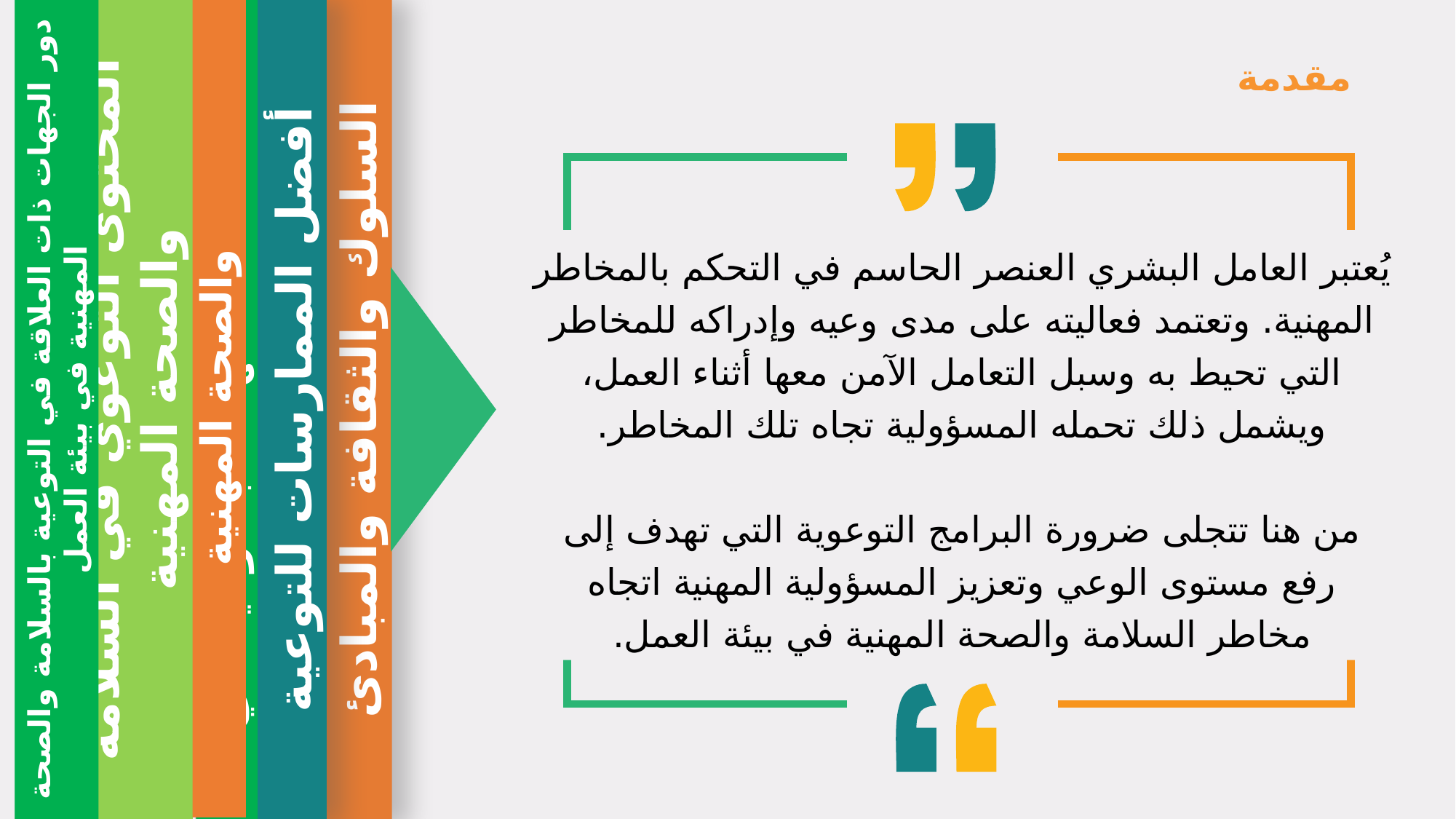

2013

السلوك والثقافة والمبادئ

2014
مقدمة

يُعتبر العامل البشري العنصر الحاسم في التحكم بالمخاطر المهنية. وتعتمد فعاليته على مدى وعيه وإدراكه للمخاطر التي تحيط به وسبل التعامل الآمن معها أثناء العمل، ويشمل ذلك تحمله المسؤولية تجاه تلك المخاطر.

من هنا تتجلى ضرورة البرامج التوعوية التي تهدف إلى رفع مستوى الوعي وتعزيز المسؤولية المهنية اتجاه مخاطر السلامة والصحة المهنية في بيئة العمل.
أفضل الممارسات للتوعية
المحتوى التوعوي في السلامة والصحة المهنية
المحتوى التوعوي في السلامة والصحة المهنية
أفضل الممارسات للتوعية
المحتوى التوعوي في السلامة والصحة المهنية
المحتوى التوعوي في السلامة والصحة المهنية
الأثر المتوقع للتوعية على السلامة والصحة المهنية
الأثر المتوقع للتوعية على السلامة والصحة المهنية
الأثر المتوقع للتوعية على السلامة والصحة المهنية
الفئات المستهدفة بالتوعية في السلامة والصحة المهنية
دور الجهات ذات العلاقة في التوعية بالسلامة والصحة المهنية في بيئة العمل
دور الجهات ذات العلاقة في التوعية بالسلامة والصحة المهنية في بيئة العمل
دور الجهات ذات العلاقة في التوعية بالسلامة والصحة المهنية في بيئة العمل
دور الجهات ذات العلاقة في التوعية بالسلامة والصحة المهنية في بيئة العمل